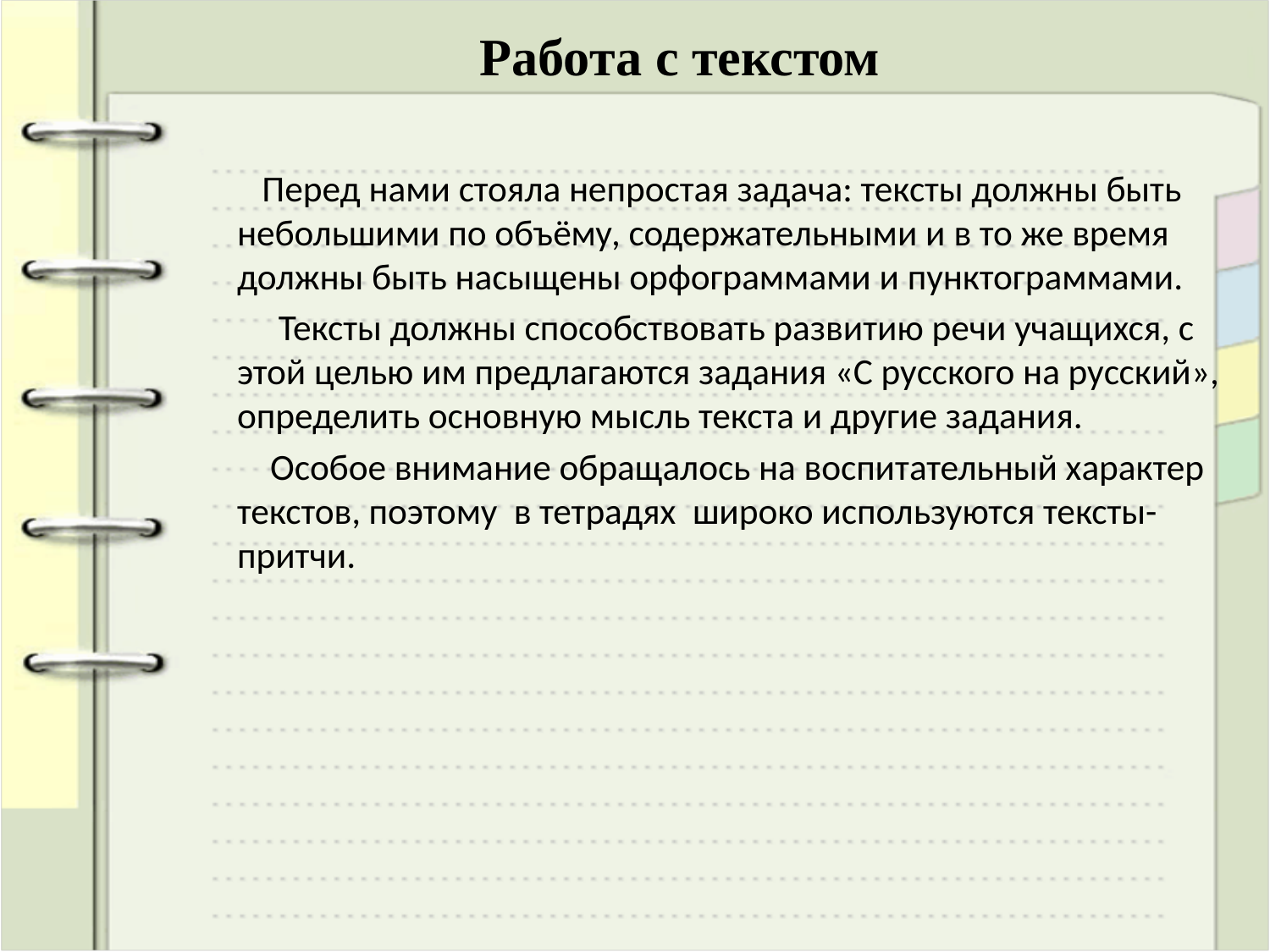

# Работа с текстом
         Перед нами стояла непростая задача: тексты должны быть небольшими по объёму, содержательными и в то же время должны быть насыщены орфограммами и пунктограммами.
           Тексты должны способствовать развитию речи учащихся, с этой целью им предлагаются задания «С русского на русский», определить основную мысль текста и другие задания.
          Особое внимание обращалось на воспитательный характер текстов, поэтому  в тетрадях  широко используются тексты- притчи.